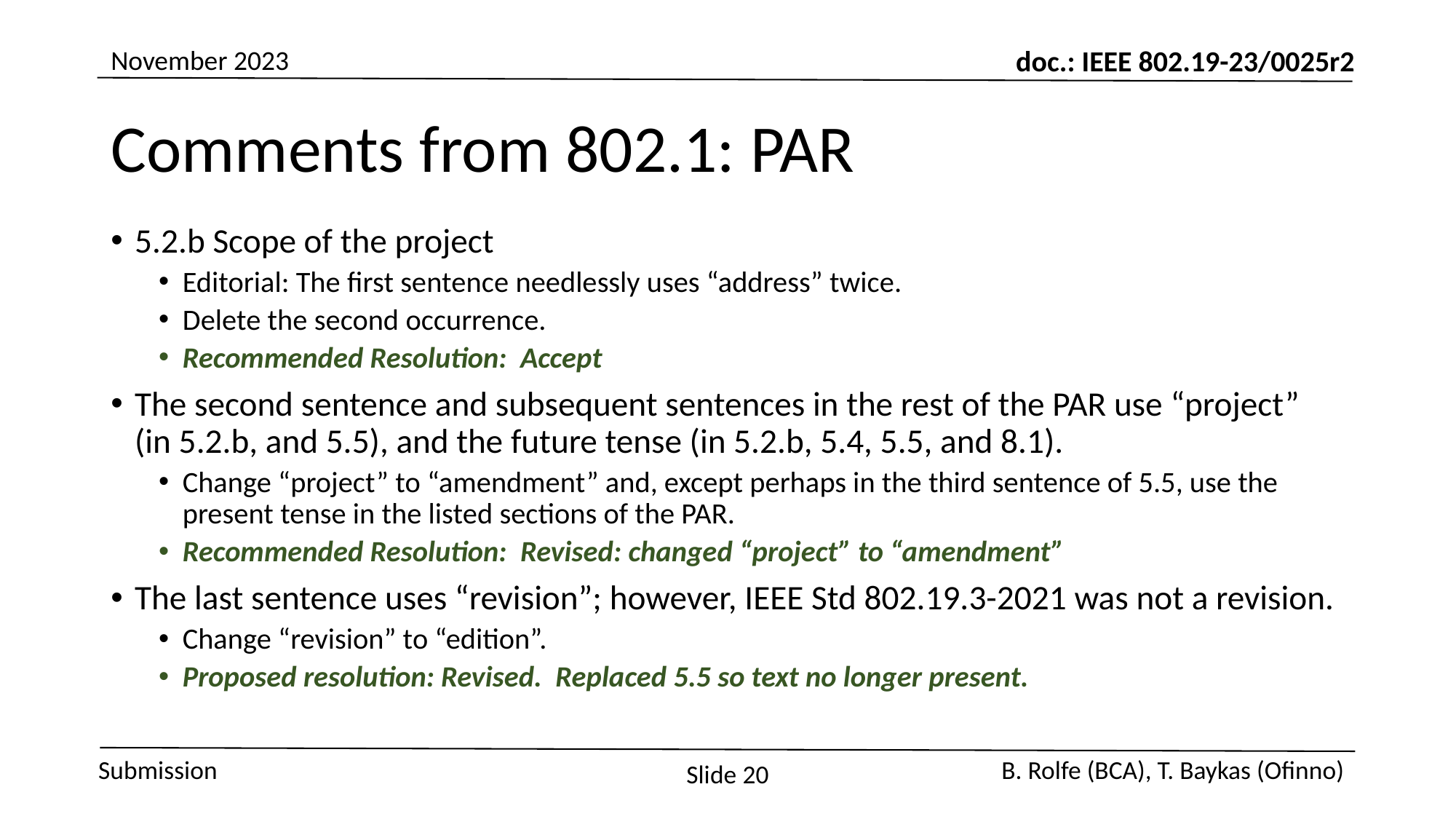

November 2023
# Comments from 802.1: PAR
5.2.b Scope of the project
Editorial: The first sentence needlessly uses “address” twice.
Delete the second occurrence.
Recommended Resolution:  Accept
The second sentence and subsequent sentences in the rest of the PAR use “project” (in 5.2.b, and 5.5), and the future tense (in 5.2.b, 5.4, 5.5, and 8.1).
Change “project” to “amendment” and, except perhaps in the third sentence of 5.5, use the present tense in the listed sections of the PAR.
Recommended Resolution:  Revised: changed “project” to “amendment”
The last sentence uses “revision”; however, IEEE Std 802.19.3-2021 was not a revision.
Change “revision” to “edition”.
Proposed resolution: Revised.  Replaced 5.5 so text no longer present.